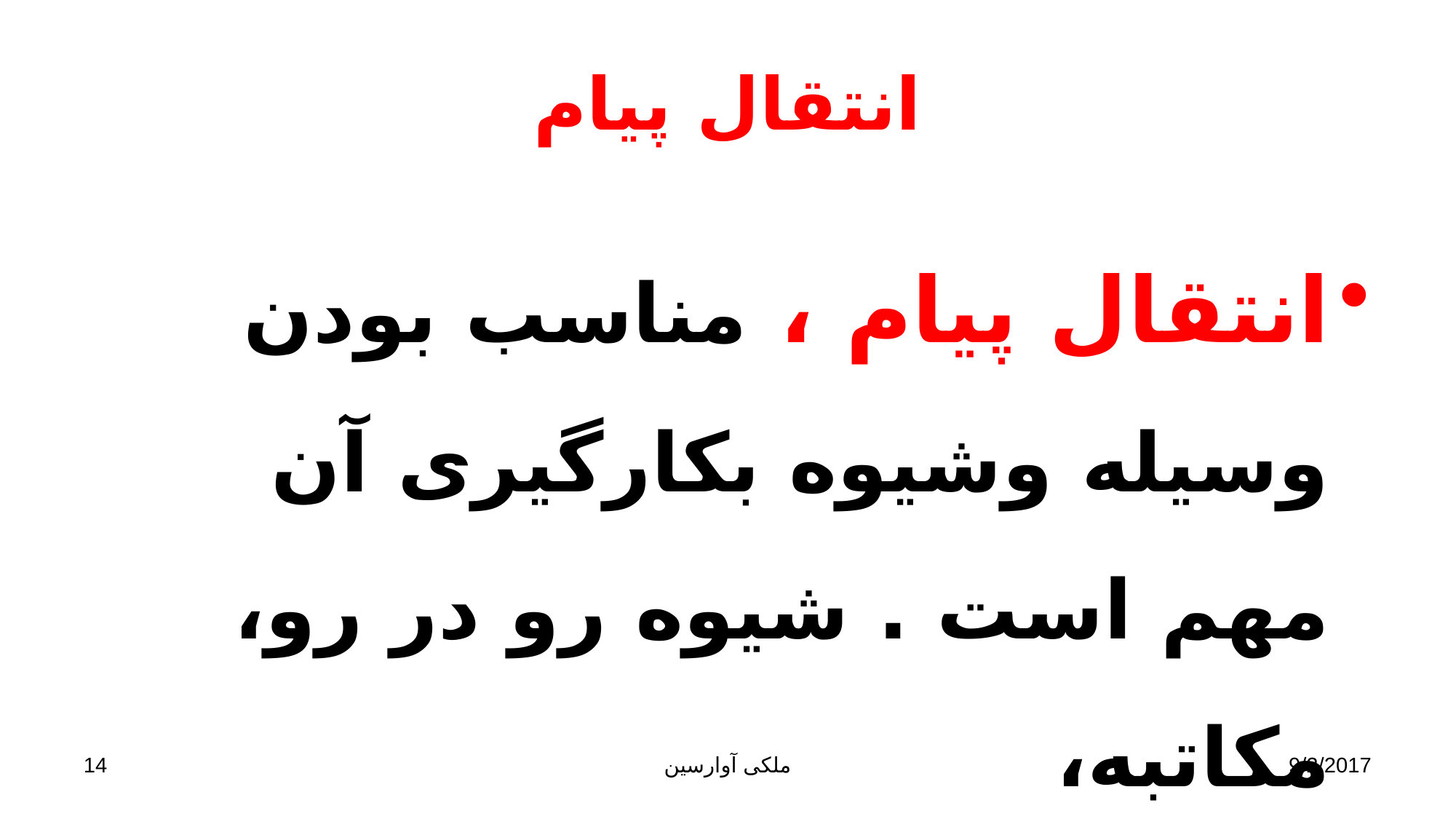

# انتقال پیام
انتقال پیام ، مناسب بودن وسیله وشیوه بکارگیری آن مهم است . شیوه رو در رو، مکاتبه، ایمیل ،تابلوها،پیک ،وسا یل صوتی وتصویری

14
ملکی آوارسین
9/2/2017